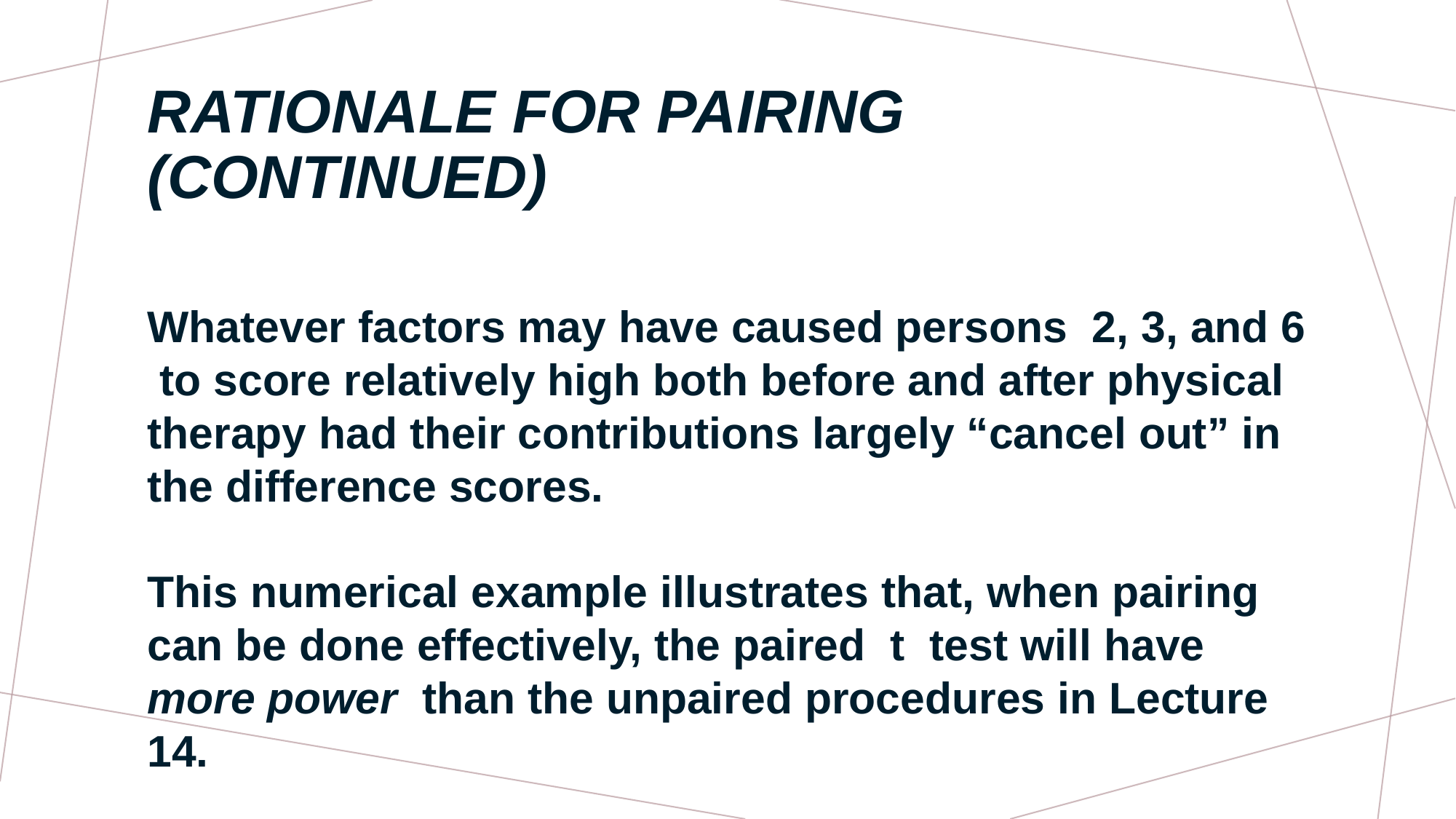

# RATIONALE FOR PAIRING (CONTINUED)

Whatever factors may have caused persons  2, 3, and 6  to score relatively high both before and after physical therapy had their contributions largely “cancel out” in the difference scores.

This numerical example illustrates that, when pairing can be done effectively, the paired  t  test will have more power  than the unpaired procedures in Lecture 14.